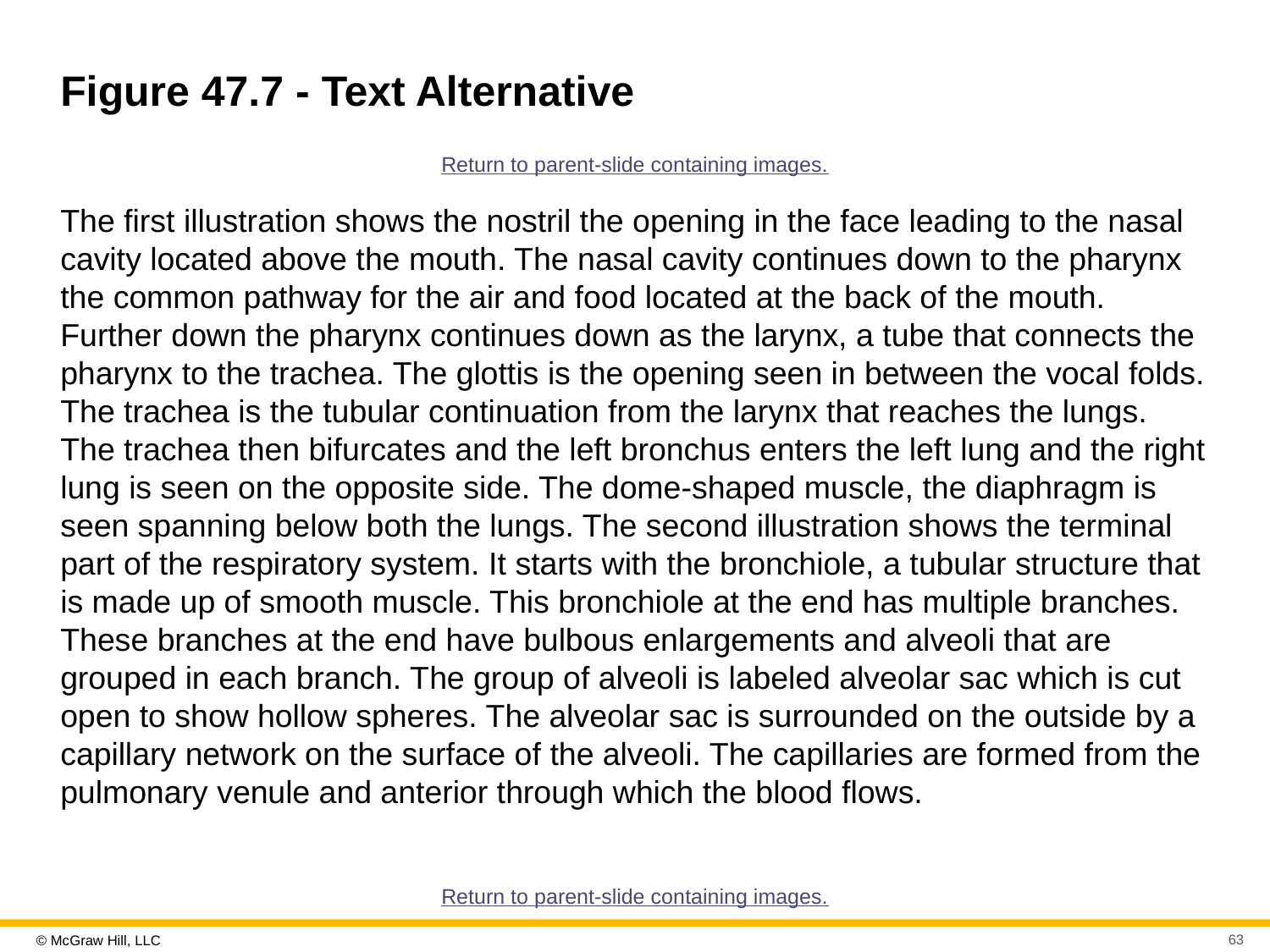

# Figure 47.7 - Text Alternative
Return to parent-slide containing images.
The first illustration shows the nostril the opening in the face leading to the nasal cavity located above the mouth. The nasal cavity continues down to the pharynx the common pathway for the air and food located at the back of the mouth. Further down the pharynx continues down as the larynx, a tube that connects the pharynx to the trachea. The glottis is the opening seen in between the vocal folds. The trachea is the tubular continuation from the larynx that reaches the lungs. The trachea then bifurcates and the left bronchus enters the left lung and the right lung is seen on the opposite side. The dome-shaped muscle, the diaphragm is seen spanning below both the lungs. The second illustration shows the terminal part of the respiratory system. It starts with the bronchiole, a tubular structure that is made up of smooth muscle. This bronchiole at the end has multiple branches. These branches at the end have bulbous enlargements and alveoli that are grouped in each branch. The group of alveoli is labeled alveolar sac which is cut open to show hollow spheres. The alveolar sac is surrounded on the outside by a capillary network on the surface of the alveoli. The capillaries are formed from the pulmonary venule and anterior through which the blood flows.
Return to parent-slide containing images.
63